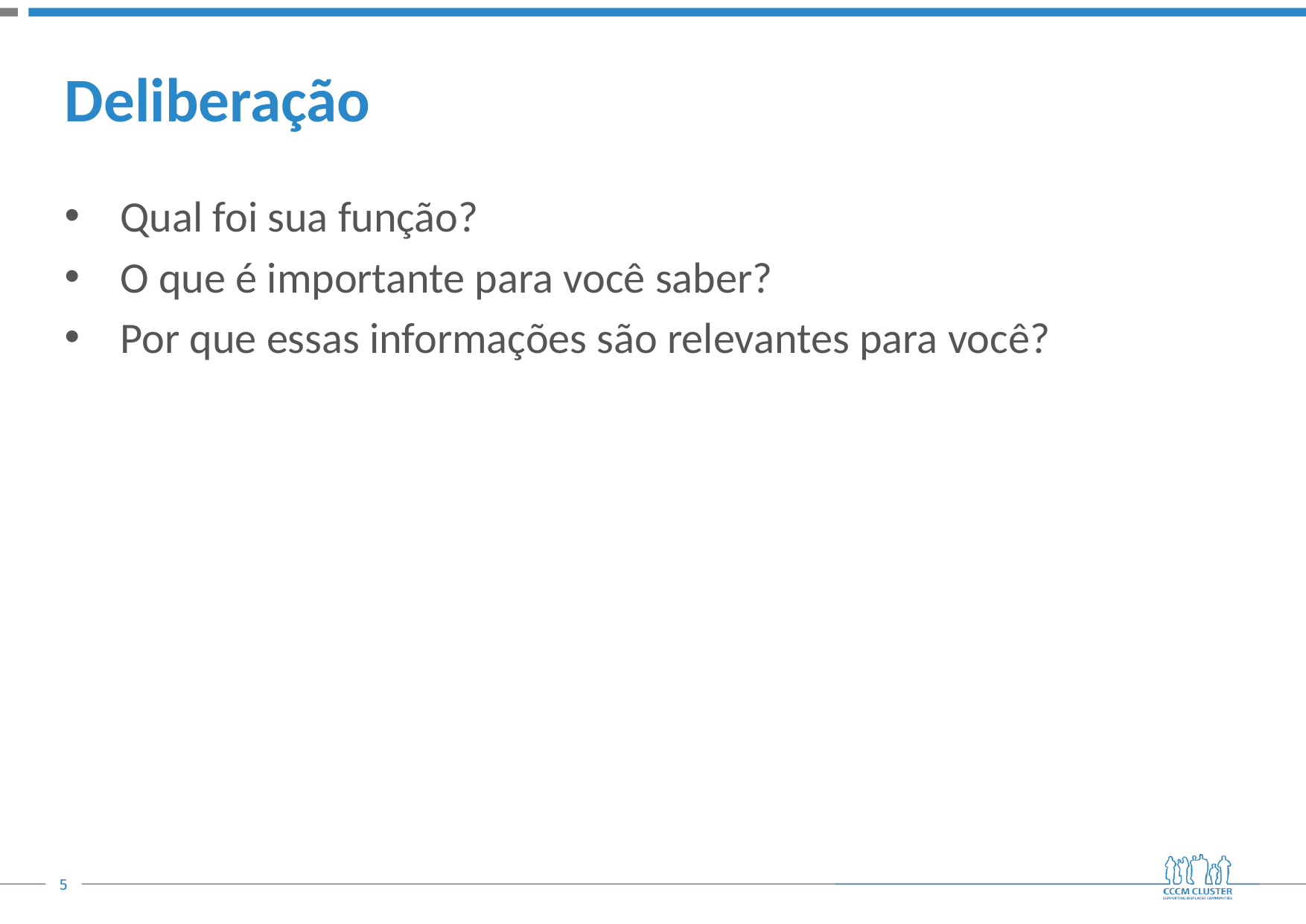

# Deliberação
Qual foi sua função?
O que é importante para você saber?
Por que essas informações são relevantes para você?